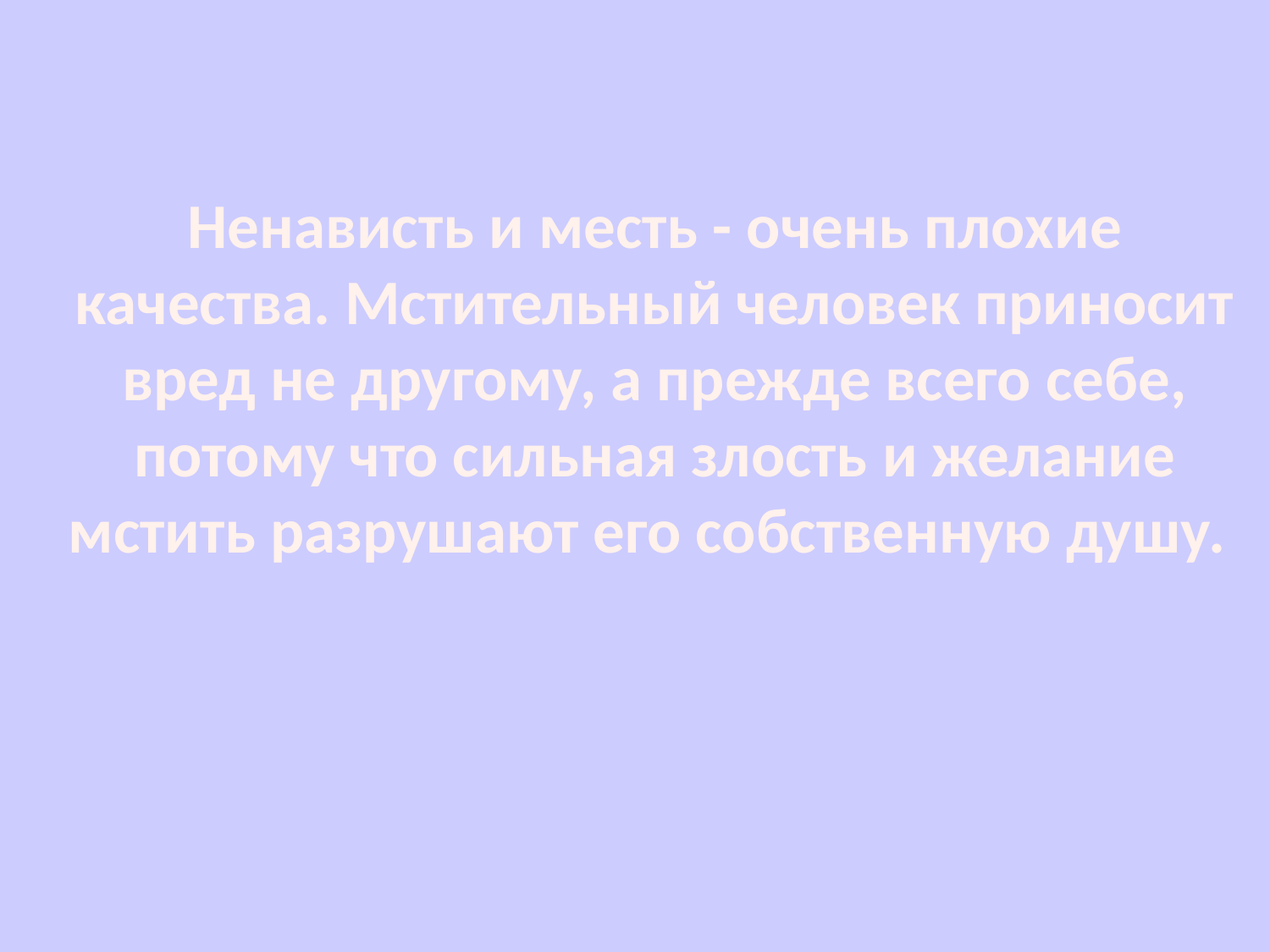

Ненависть и месть - очень плохие качества. Мстительный человек приносит вред не другому, а прежде всего себе, потому что сильная злость и желание мстить разрушают его собственную душу.